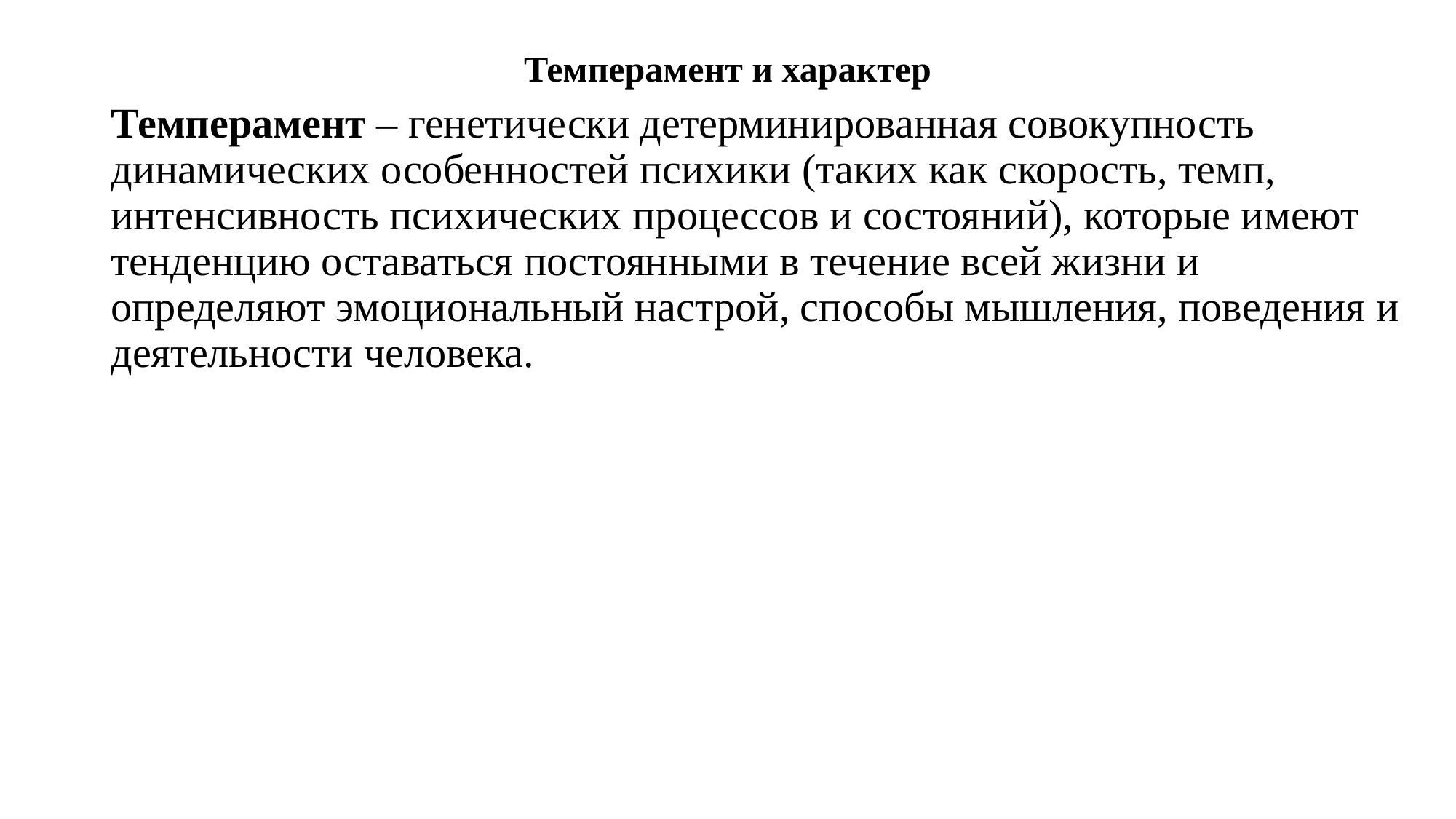

# Темперамент и характер
Темперамент – генетически детерминированная совокупность динамических особенностей психики (таких как скорость, темп, интенсивность психических процессов и состояний), которые имеют тенденцию оставаться постоянными в течение всей жизни и определяют эмоциональный настрой, способы мышления, поведения и деятельности человека.